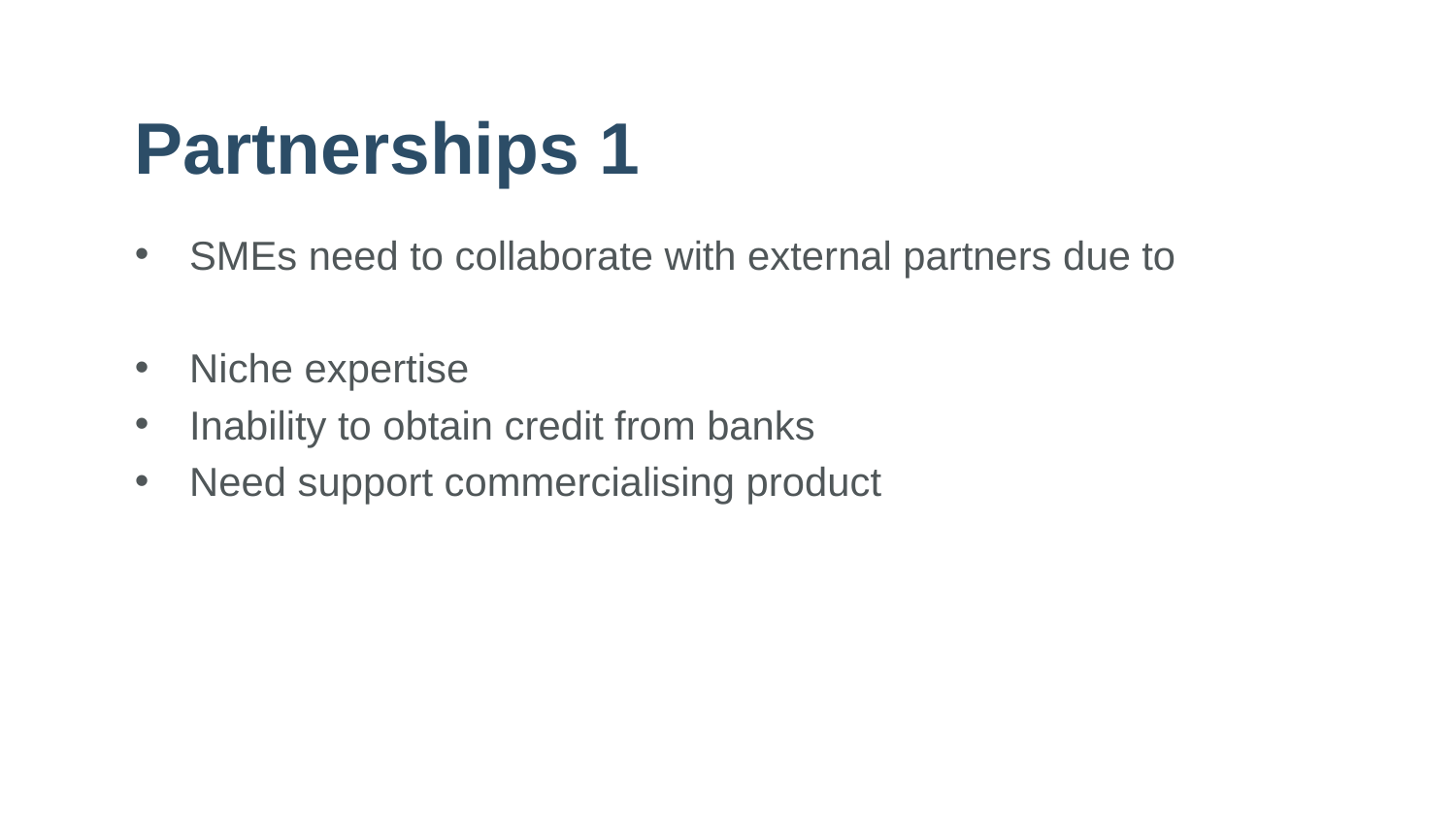

# Partnerships 1
SMEs need to collaborate with external partners due to

Niche expertise
Inability to obtain credit from banks
Need support commercialising product